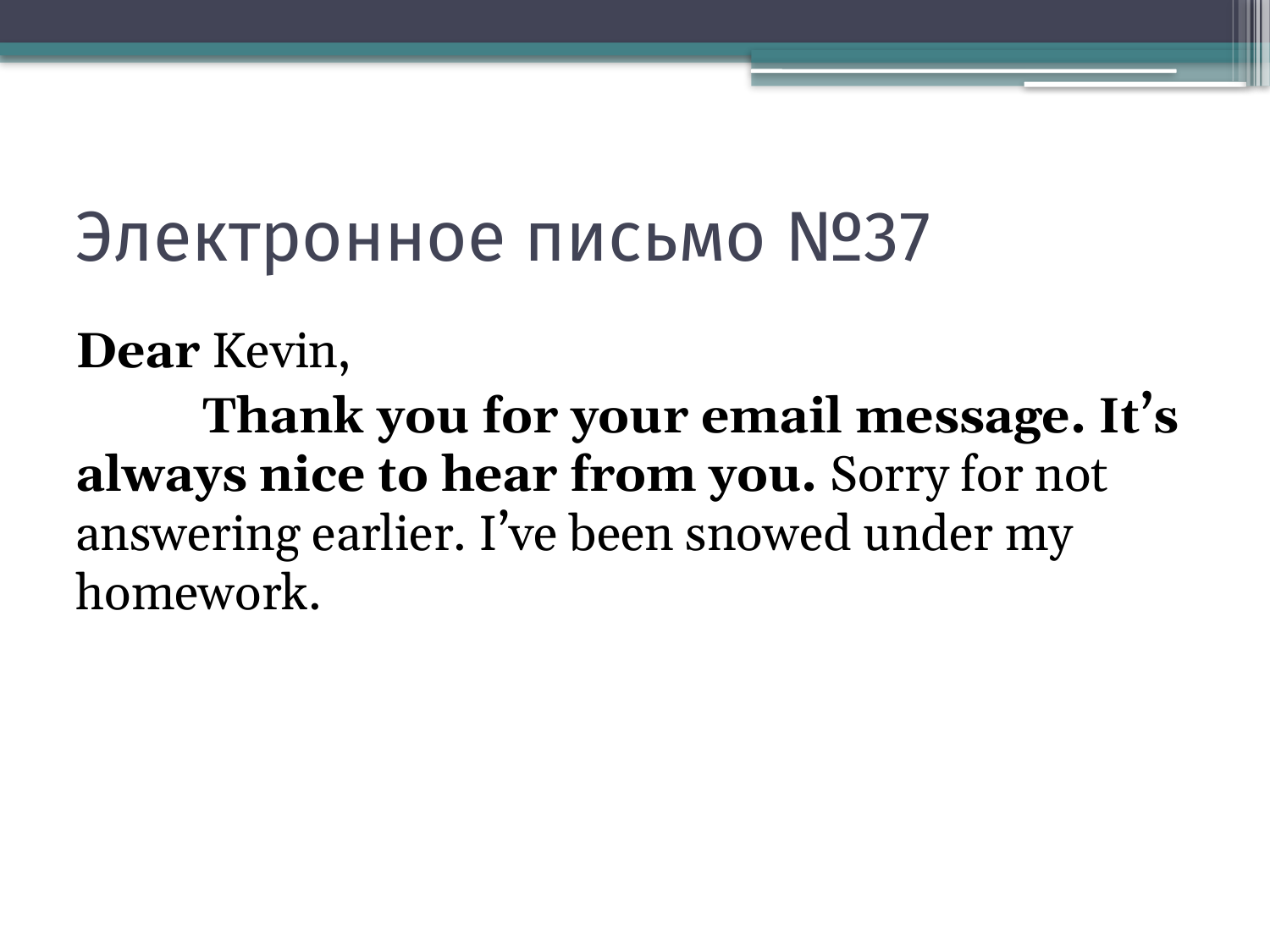

# Электронное письмо №37
Dear Kevin,
	Thank you for your email message. It’s always nice to hear from you. Sorry for not answering earlier. I’ve been snowed under my homework.